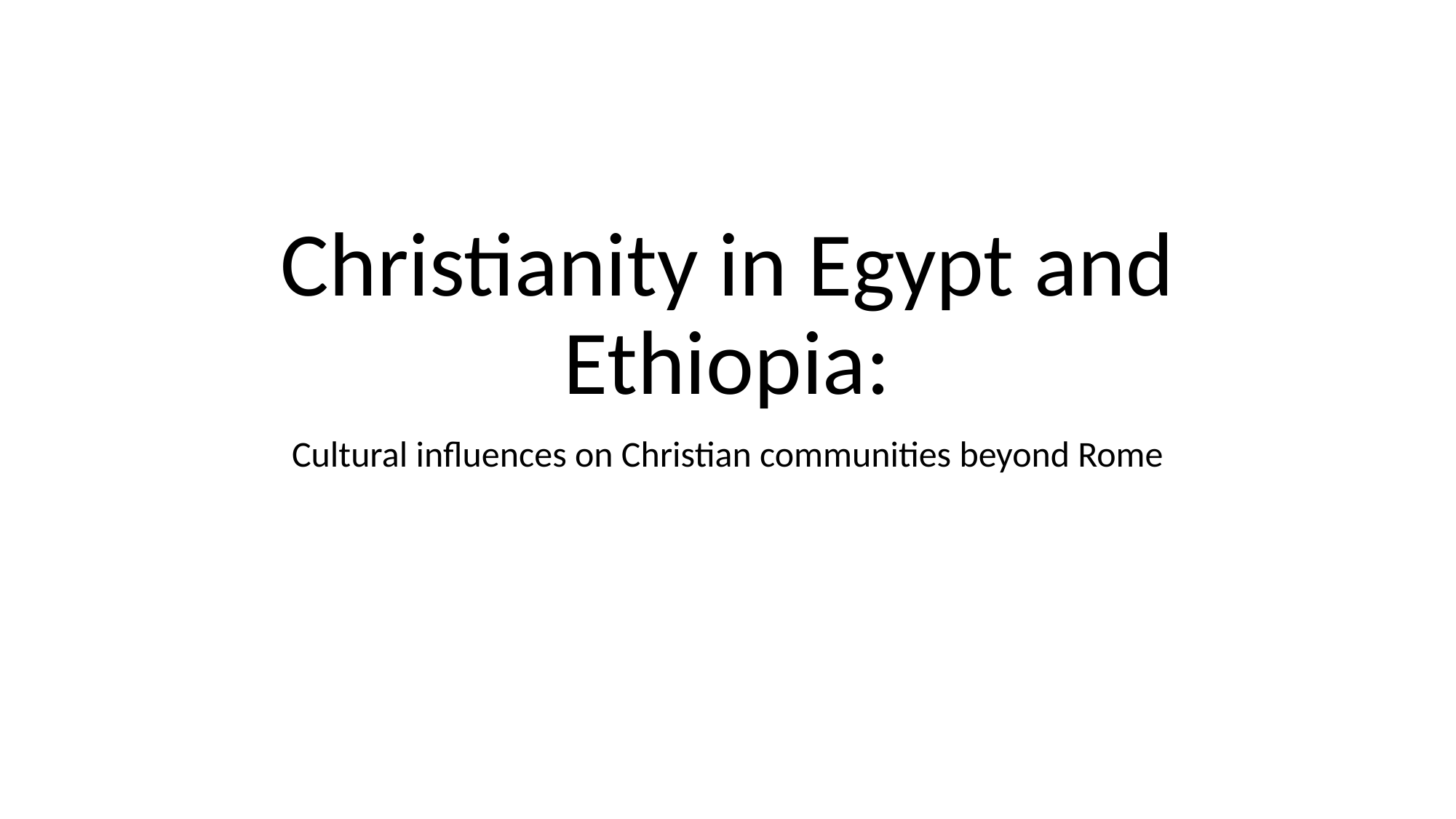

# Christianity in Egypt and Ethiopia:
Cultural influences on Christian communities beyond Rome